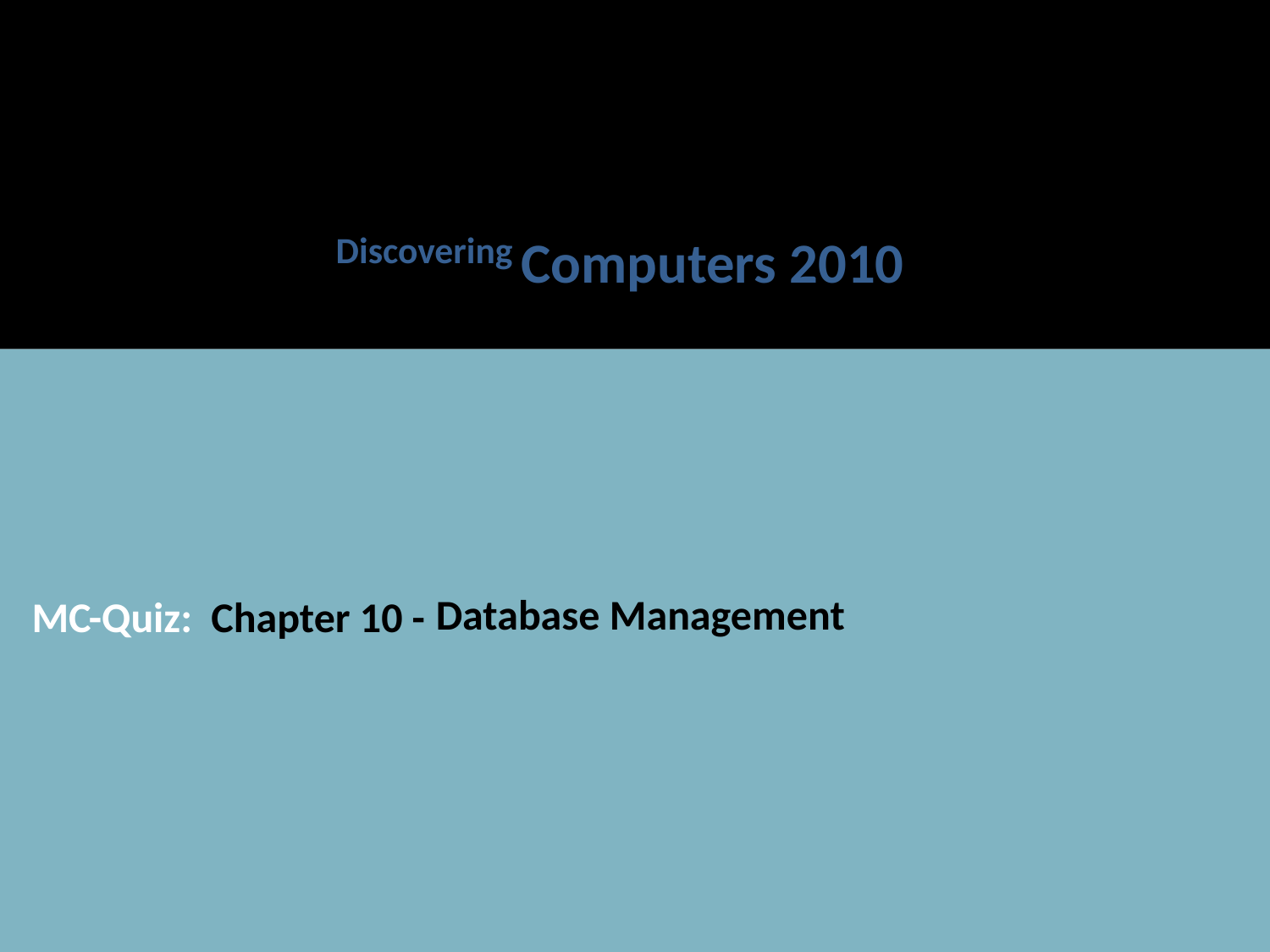

Discovering Computers 2010

  MC-Quiz:  Chapter 10 -

Database Management